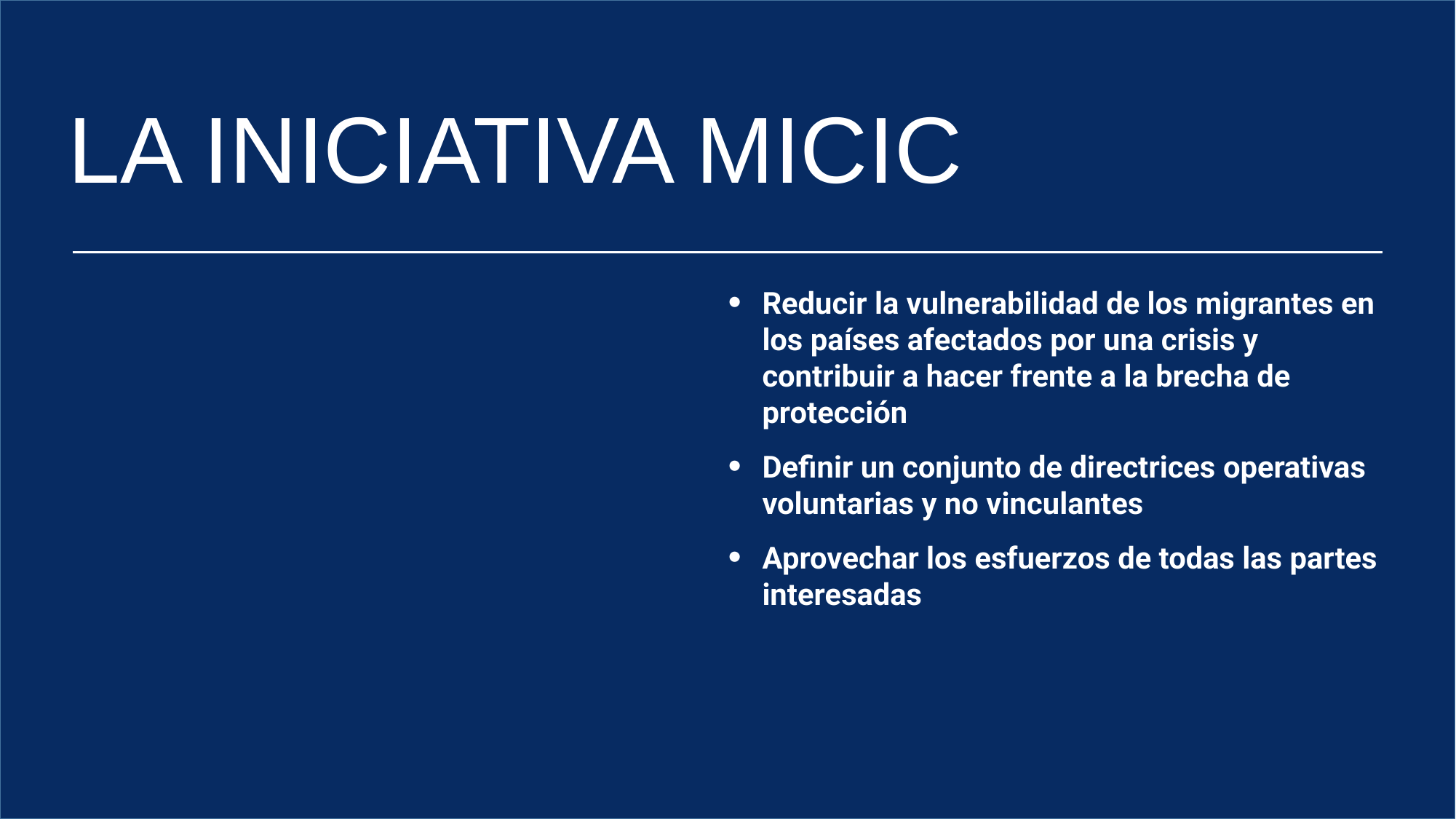

LA INICIATIVA MICIC
Reducir la vulnerabilidad de los migrantes en los países afectados por una crisis y contribuir a hacer frente a la brecha de protección
Definir un conjunto de directrices operativas voluntarias y no vinculantes
Aprovechar los esfuerzos de todas las partes interesadas